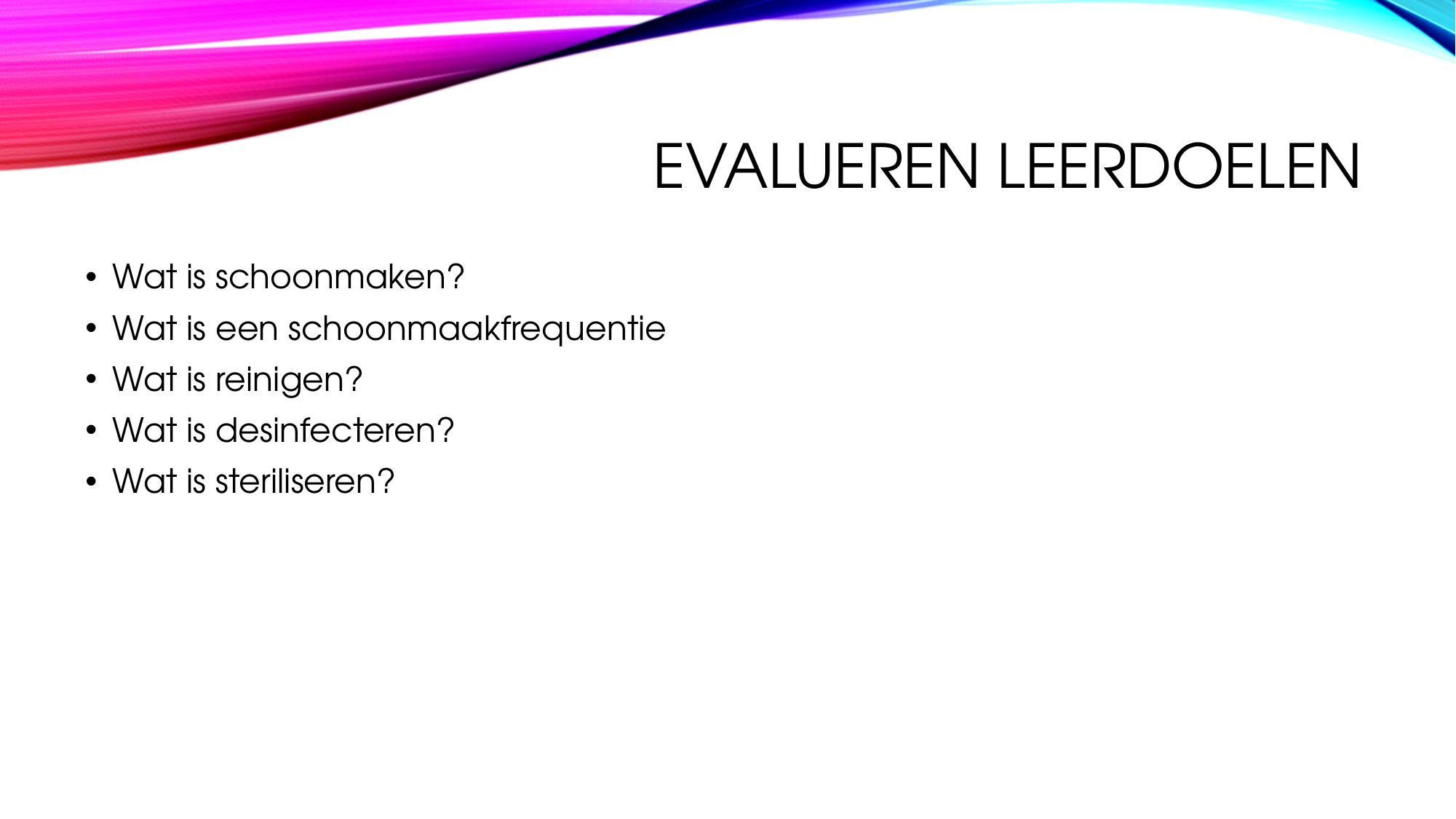

# Evalueren leerdoelen
Wat is schoonmaken?
Wat is een schoonmaakfrequentie
Wat is reinigen?
Wat is desinfecteren?
Wat is steriliseren?